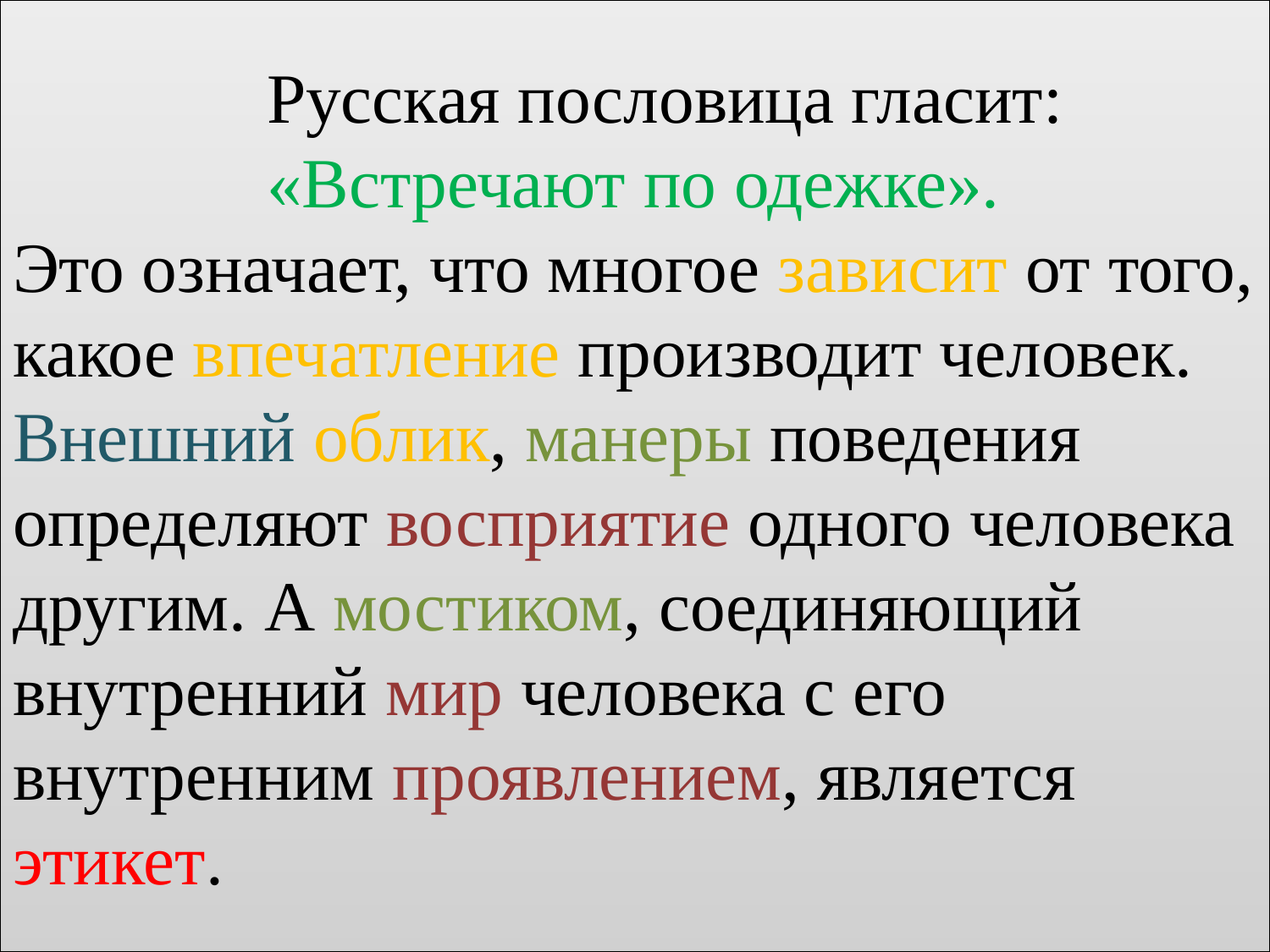

# Русская пословица гласит: «Встречают по одежке». Это означает, что многое зависит от того, какое впечатление производит человек. Внешний облик, манеры поведения определяют восприятие одного человека другим. А мостиком, соединяющий внутренний мир человека с его внутренним проявлением, является этикет.